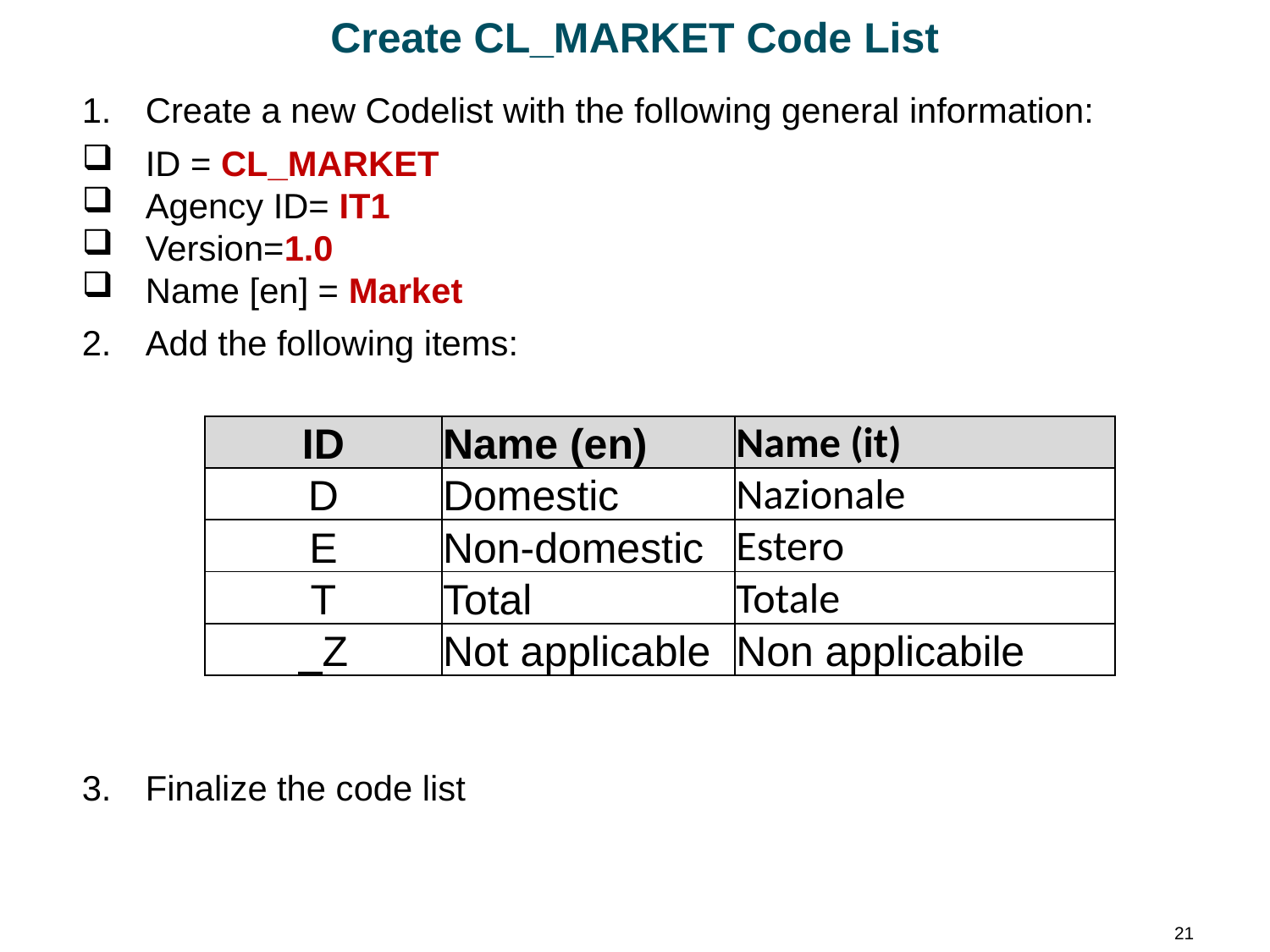

# Create CL_MARKET Code List
Create a new Codelist with the following general information:
ID = CL_MARKET
Agency ID= IT1
Version=1.0
Name [en] = Market
Add the following items:

Finalize the code list

| ID | Name (en) | Name (it) |
| --- | --- | --- |
| D | Domestic | Nazionale |
| E | Non-domestic | Estero |
| T | Total | Totale |
| \_Z | Not applicable | Non applicabile |
21